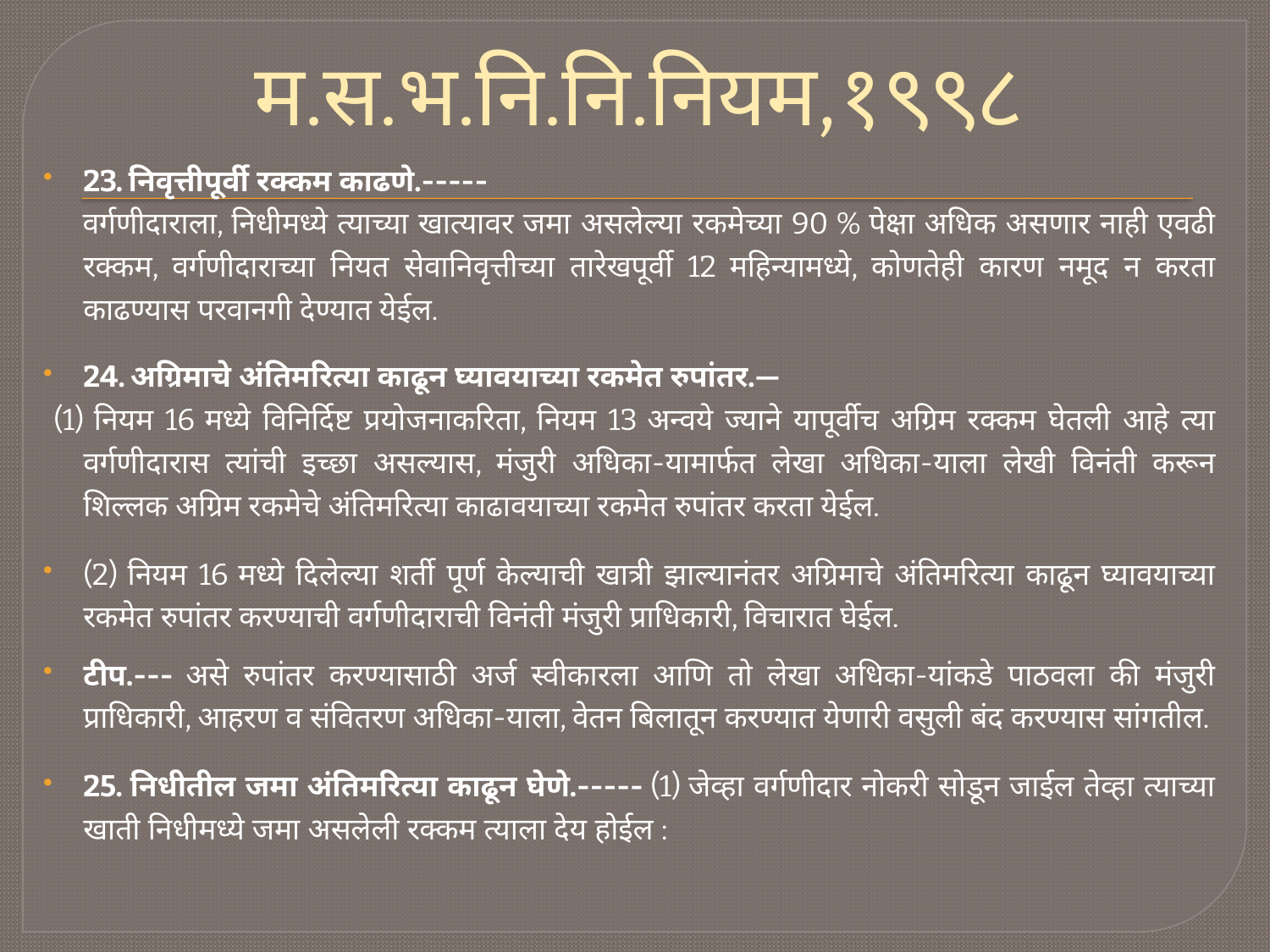

# म.स.भ.नि.नि.नियम,१९९८
23. निवृत्तीपूर्वी रक्कम काढणे.-----
    वर्गणीदाराला, निधीमध्ये त्याच्या खात्यावर जमा असलेल्या रकमेच्या 90 % पेक्षा अधिक असणार नाही एवढी रक्कम, वर्गणीदाराच्या नियत सेवानिवृत्तीच्या तारेखपूर्वी 12 महिन्यामध्ये, कोणतेही कारण नमूद न करता काढण्यास परवानगी देण्यात येईल.

24. अग्रिमाचे अंतिमरित्या काढून घ्यावयाच्या रकमेत रुपांतर.—
 (1) नियम 16 मध्ये विनिर्दिष्ट प्रयोजनाकरिता, नियम 13 अन्वये ज्याने यापूर्वीच अग्रिम रक्कम घेतली आहे त्या वर्गणीदारास त्यांची इच्छा असल्यास, मंजुरी अधिका-यामार्फत लेखा अधिका-याला लेखी विनंती करून शिल्लक अग्रिम रकमेचे अंतिमरित्या काढावयाच्या रकमेत रुपांतर करता येईल.

(2) नियम 16 मध्ये दिलेल्या शर्ती पूर्ण केल्याची खात्री झाल्यानंतर अग्रिमाचे अंतिमरित्या काढून घ्यावयाच्या रकमेत रुपांतर करण्याची वर्गणीदाराची विनंती मंजुरी प्राधिकारी, विचारात घेईल.

टीप.--- असे रुपांतर करण्यासाठी अर्ज स्वीकारला आणि तो लेखा अधिका-यांकडे पाठवला की मंजुरी प्राधिकारी, आहरण व संवितरण अधिका-याला, वेतन बिलातून करण्यात येणारी वसुली बंद करण्यास सांगतील.

25. निधीतील जमा अंतिमरित्या काढून घेणे.----- (1) जेव्हा वर्गणीदार नोकरी सोडून जाईल तेव्हा त्याच्या खाती निधीमध्ये जमा असलेली रक्कम त्याला देय होईल :